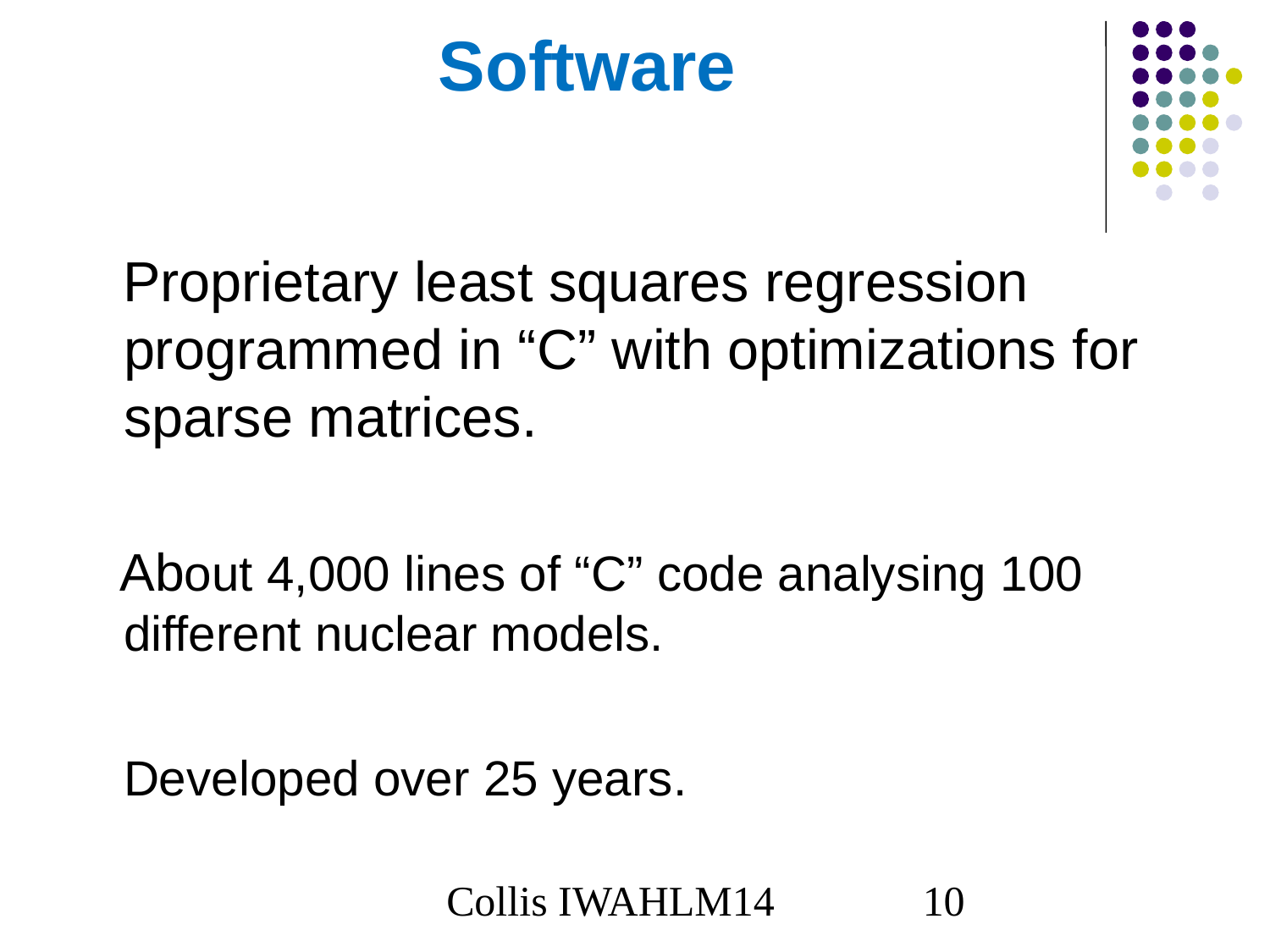

# Software
   Proprietary least squares regression programmed in “C” with optimizations for sparse matrices.

   About 4,000 lines of “C” code analysing 100 different nuclear models.

	Developed over 25 years.
Collis IWAHLM14
10